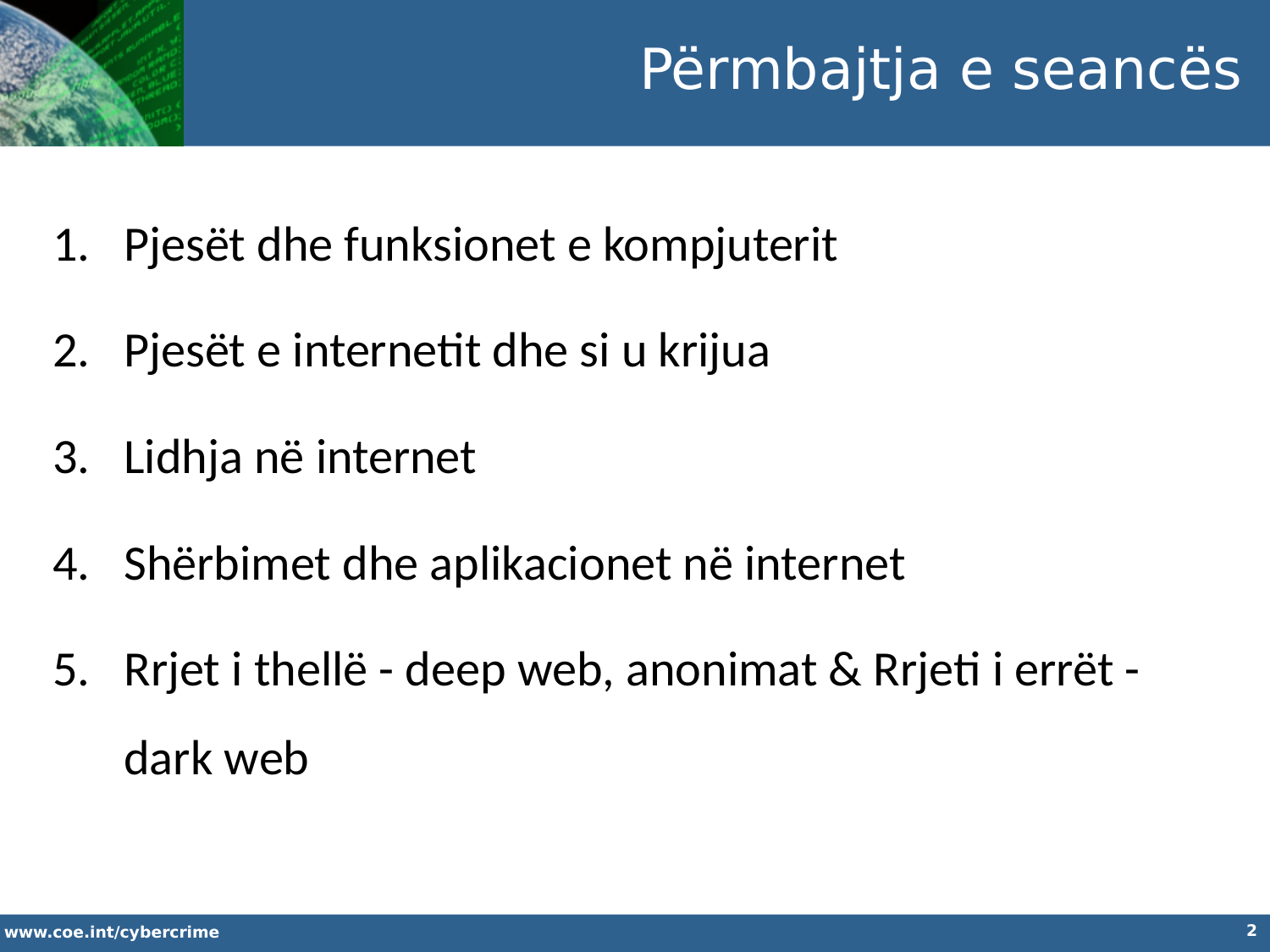

Përmbajtja e seancës
Pjesët dhe funksionet e kompjuterit
Pjesët e internetit dhe si u krijua
Lidhja në internet
Shërbimet dhe aplikacionet në internet
Rrjet i thellë - deep web, anonimat & Rrjeti i errët - dark web